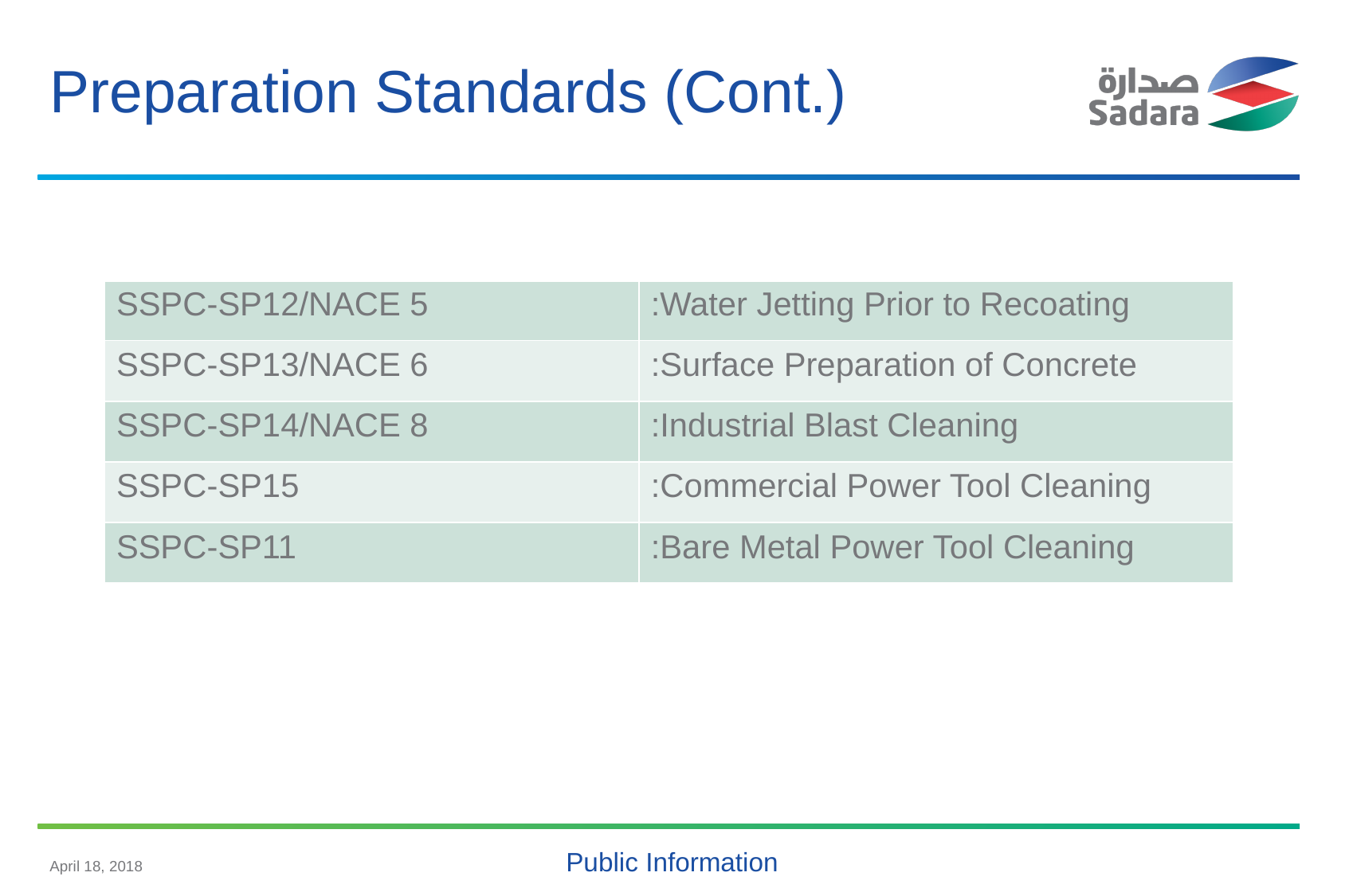

# Preparation Standards (Cont.)

|  |  |
| --- | --- |
| SSPC-SP12/NACE 5 | :Water Jetting Prior to Recoating |
| SSPC-SP13/NACE 6 | :Surface Preparation of Concrete |
| SSPC-SP14/NACE 8 | :Industrial Blast Cleaning |
| SSPC-SP15 | :Commercial Power Tool Cleaning |
| SSPC-SP11 | :Bare Metal Power Tool Cleaning |
April 18, 2018